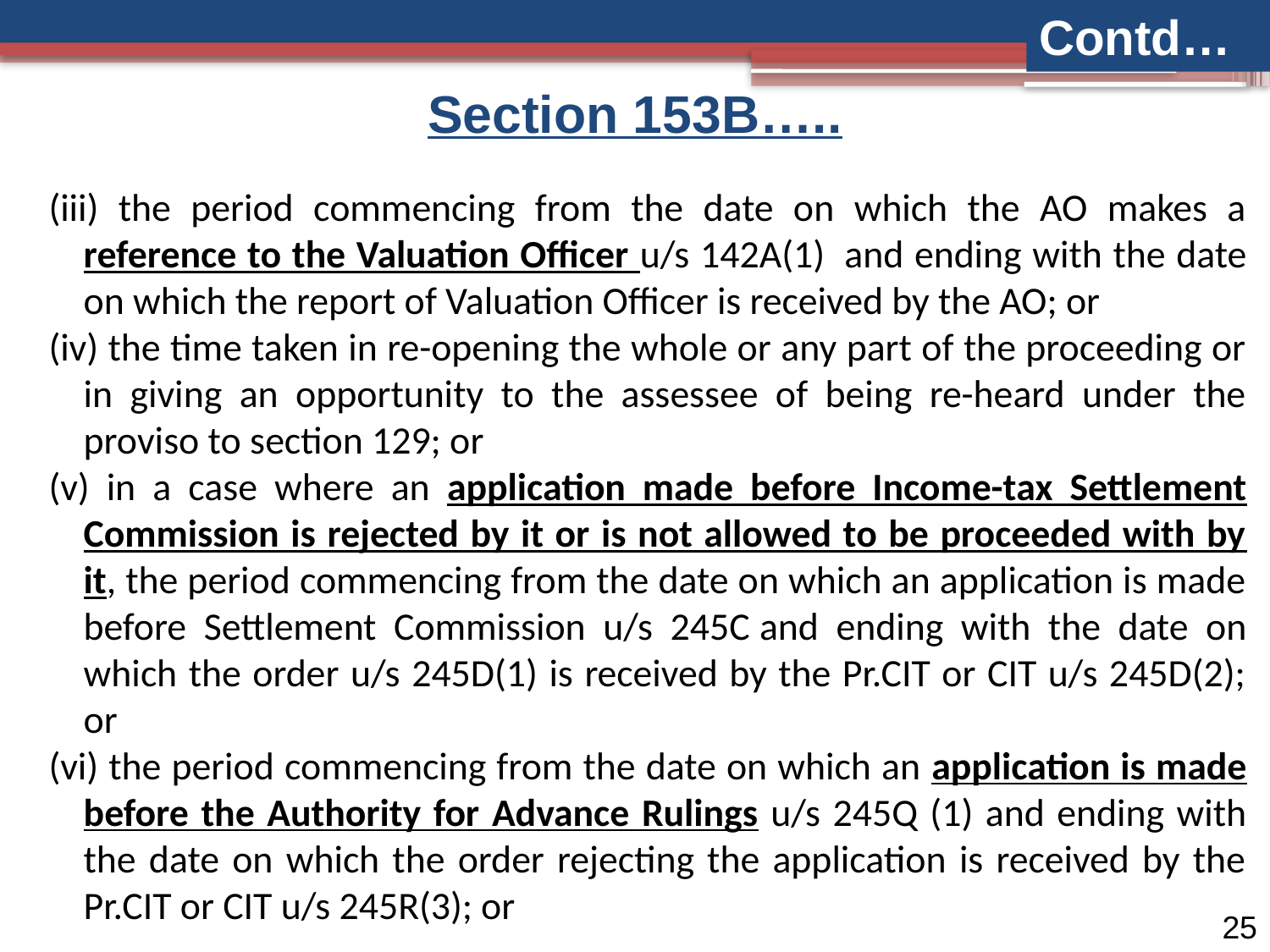

Contd…
Section 153B…..
(iii) the period commencing from the date on which the AO makes a reference to the Valuation Officer u/s 142A(1)  and ending with the date on which the report of Valuation Officer is received by the AO; or
(iv) the time taken in re-opening the whole or any part of the proceeding or in giving an opportunity to the assessee of being re-heard under the proviso to section 129; or
(v) in a case where an application made before Income-tax Settlement Commission is rejected by it or is not allowed to be proceeded with by it, the period commencing from the date on which an application is made before Settlement Commission u/s 245C and ending with the date on which the order u/s 245D(1) is received by the Pr.CIT or CIT u/s 245D(2); or
(vi) the period commencing from the date on which an application is made before the Authority for Advance Rulings u/s 245Q (1) and ending with the date on which the order rejecting the application is received by the Pr.CIT or CIT u/s 245R(3); or
25